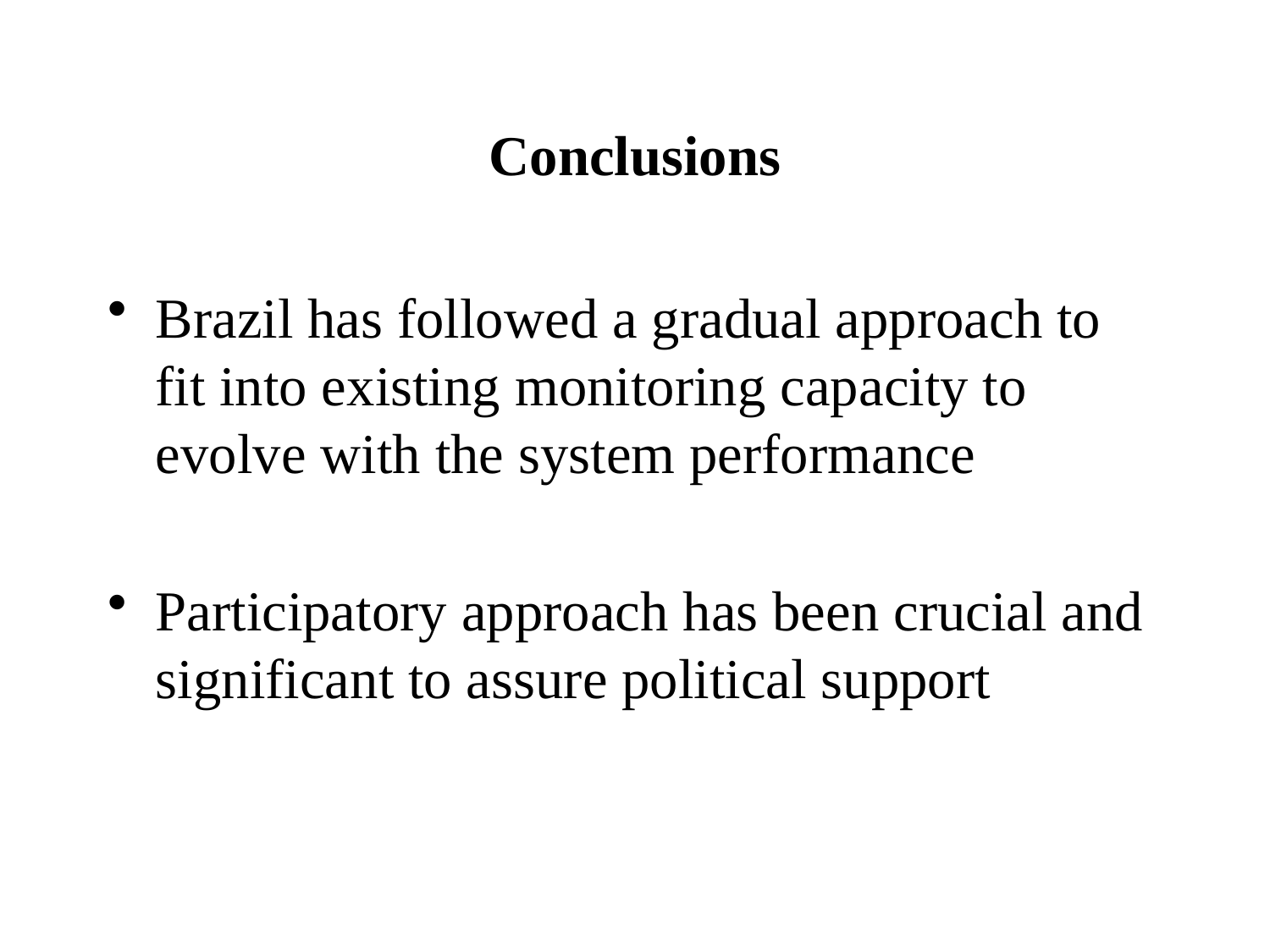

# Conclusions
Brazil has followed a gradual approach to fit into existing monitoring capacity to evolve with the system performance

Participatory approach has been crucial and significant to assure political support